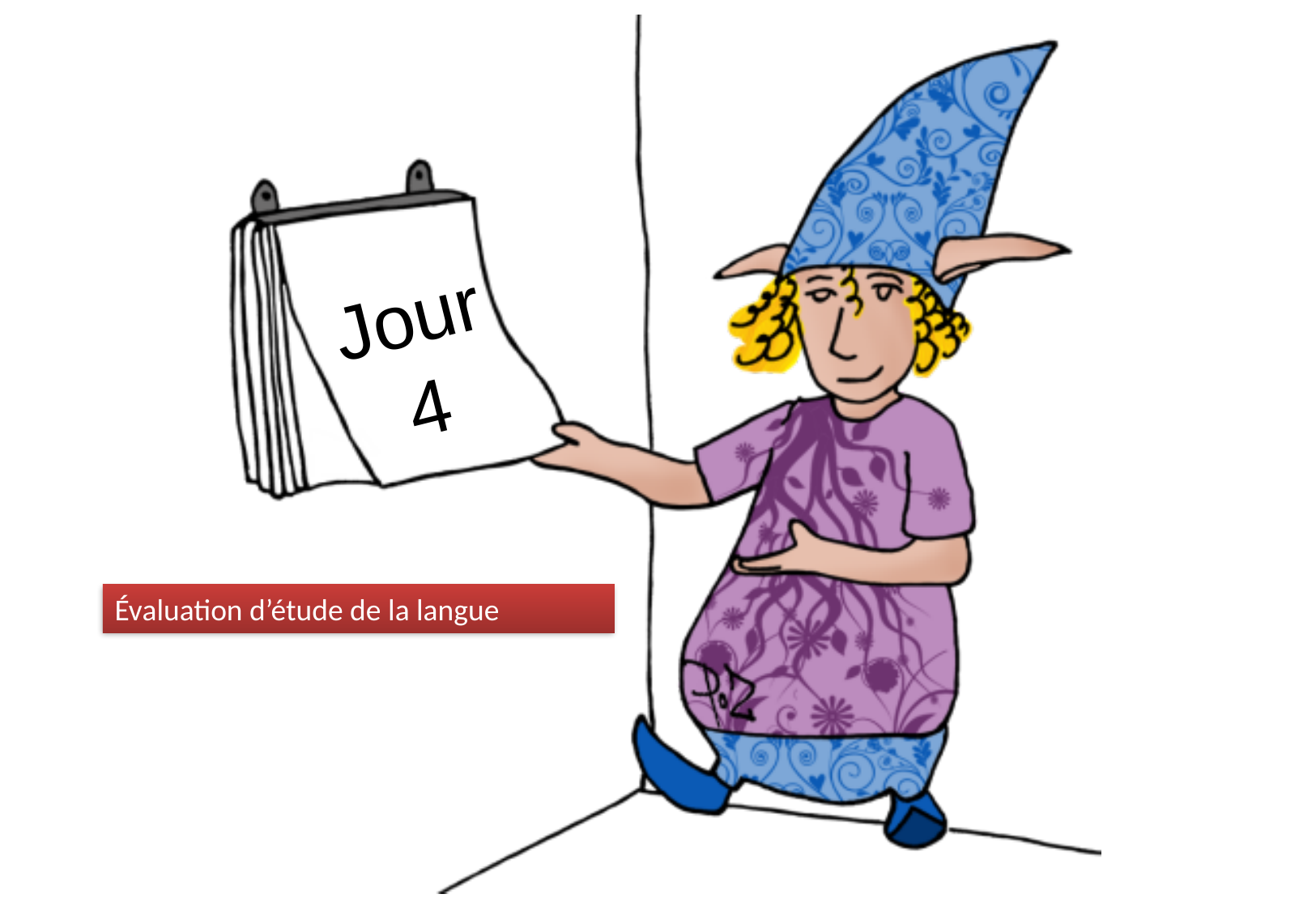

Jour
4
Évaluation d’étude de la langue